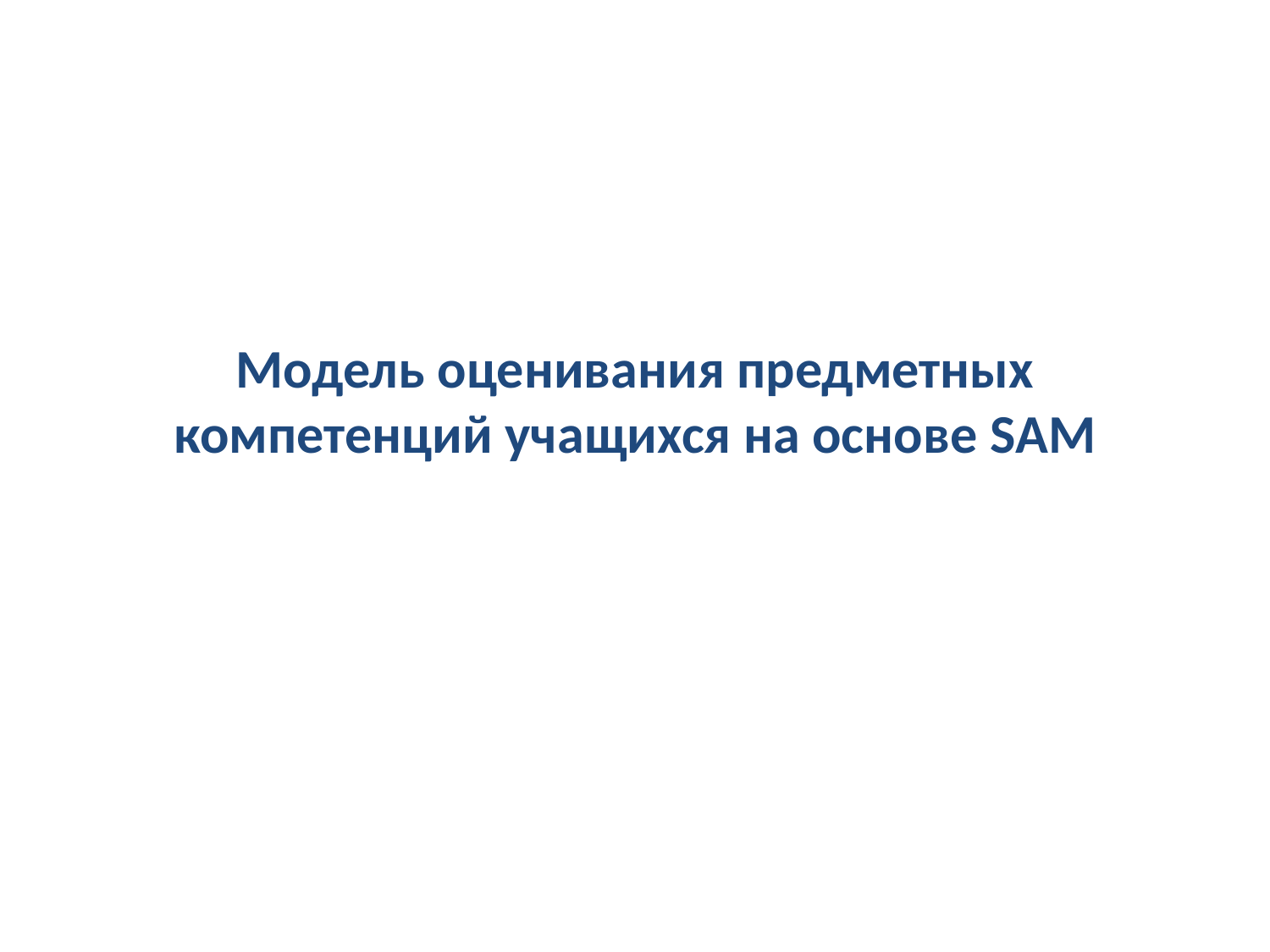

# Модель оценивания предметных компетенций учащихся на основе SAM